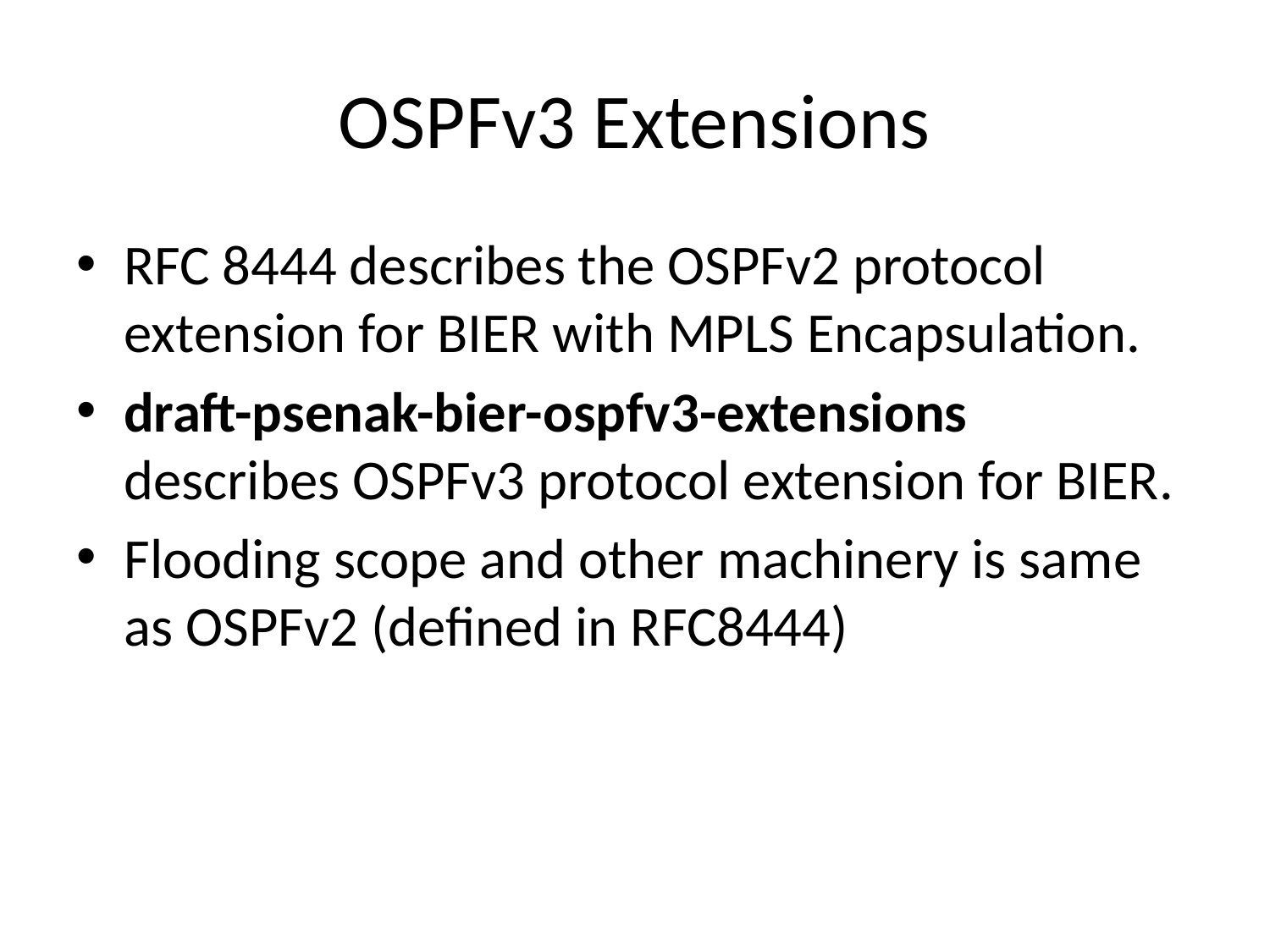

# OSPFv3 Extensions
RFC 8444 describes the OSPFv2 protocol extension for BIER with MPLS Encapsulation.
draft-psenak-bier-ospfv3-extensions describes OSPFv3 protocol extension for BIER.
Flooding scope and other machinery is same as OSPFv2 (defined in RFC8444)